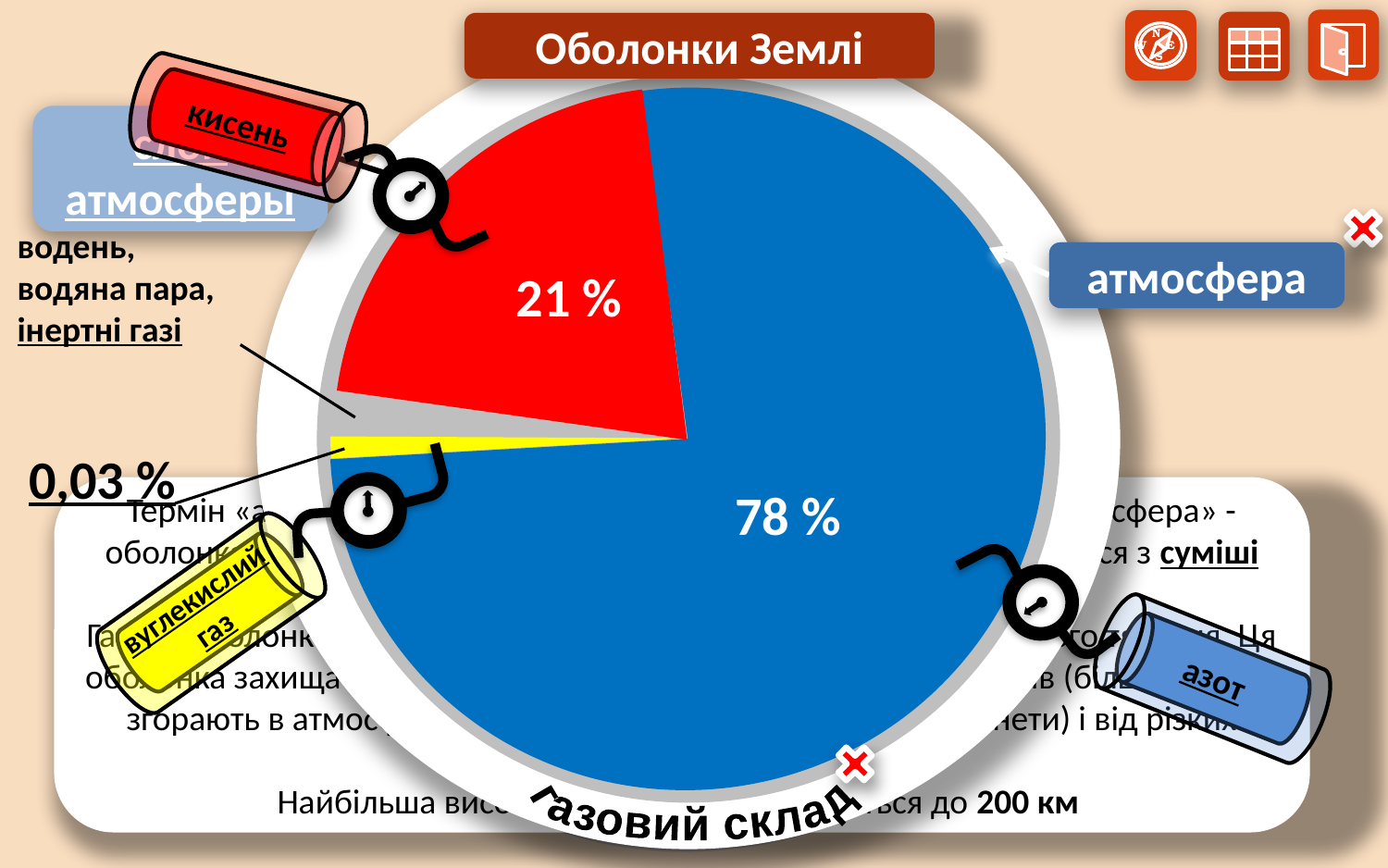

Оболонки Землі

газовий склад

0,03 %

21 %

78 %
кисень

слои
атмосферы

водень, водяна пара, інертні газі

1
атмосфера
Термін «атмосфера» походить від грецьких слів: «атмос» – пара і «сфера» - оболонка. Атмосфера - це повітряна оболонка Землі, що складається з суміші різних газів.
Газова оболонка утримується навколо планети завдяки силі земного тяжіння. Ця оболонка захищає Землю і її жителів від ударів космічних уламків (білшість з них згорають в атмосфері, не долітаючи до поверхні нашої планети) і від різких перепадів температур.
Найбільша висота атмосфери простягається до 200 км

вуглекислий газ

азот